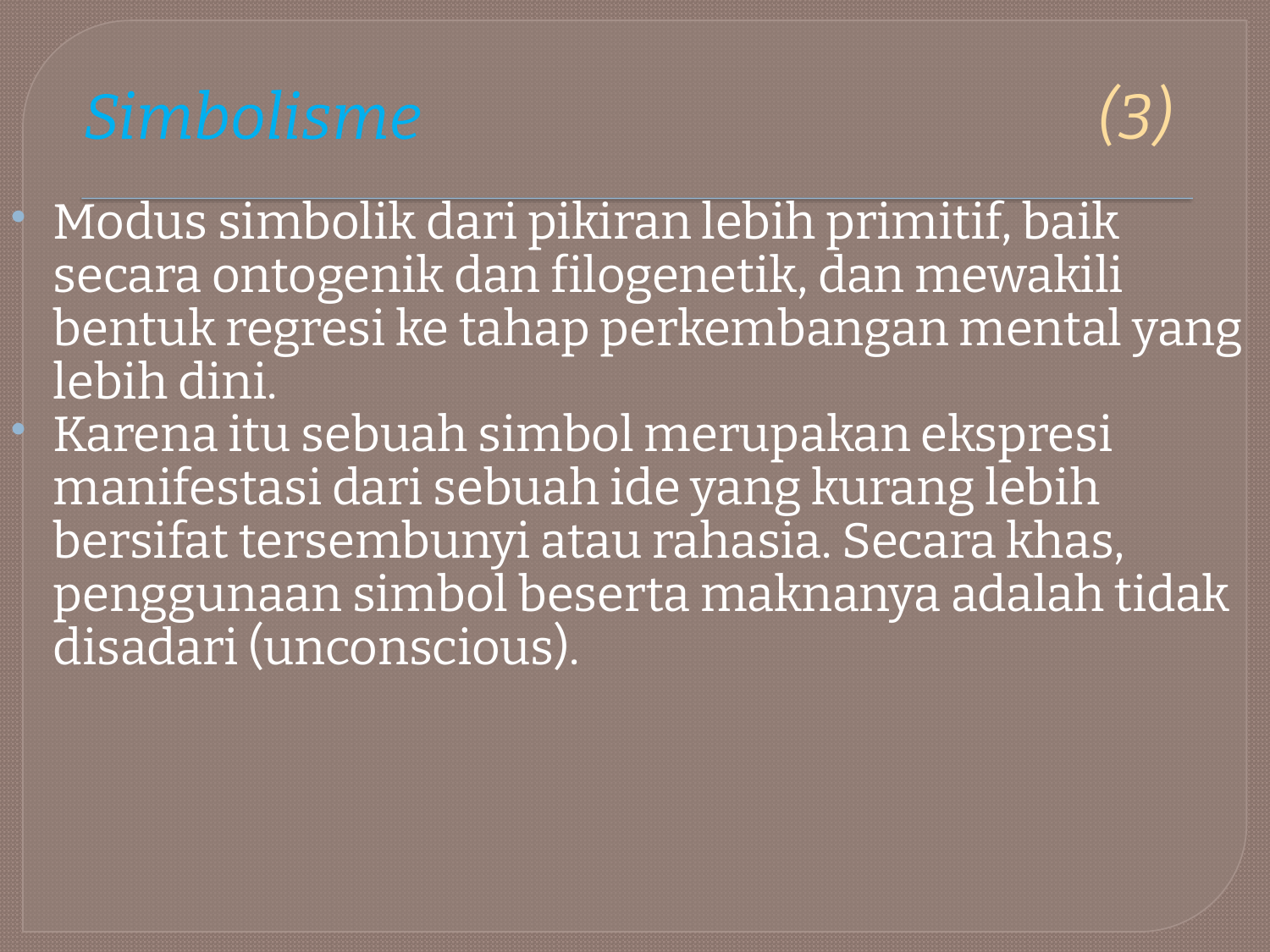

# Simbolisme						(3)
Modus simbolik dari pikiran lebih primitif, baik secara ontogenik dan filogenetik, dan mewakili bentuk regresi ke tahap perkembangan mental yang lebih dini.
Karena itu sebuah simbol merupakan ekspresi manifestasi dari sebuah ide yang kurang lebih bersifat tersembunyi atau rahasia. Secara khas, penggunaan simbol beserta maknanya adalah tidak disadari (unconscious).